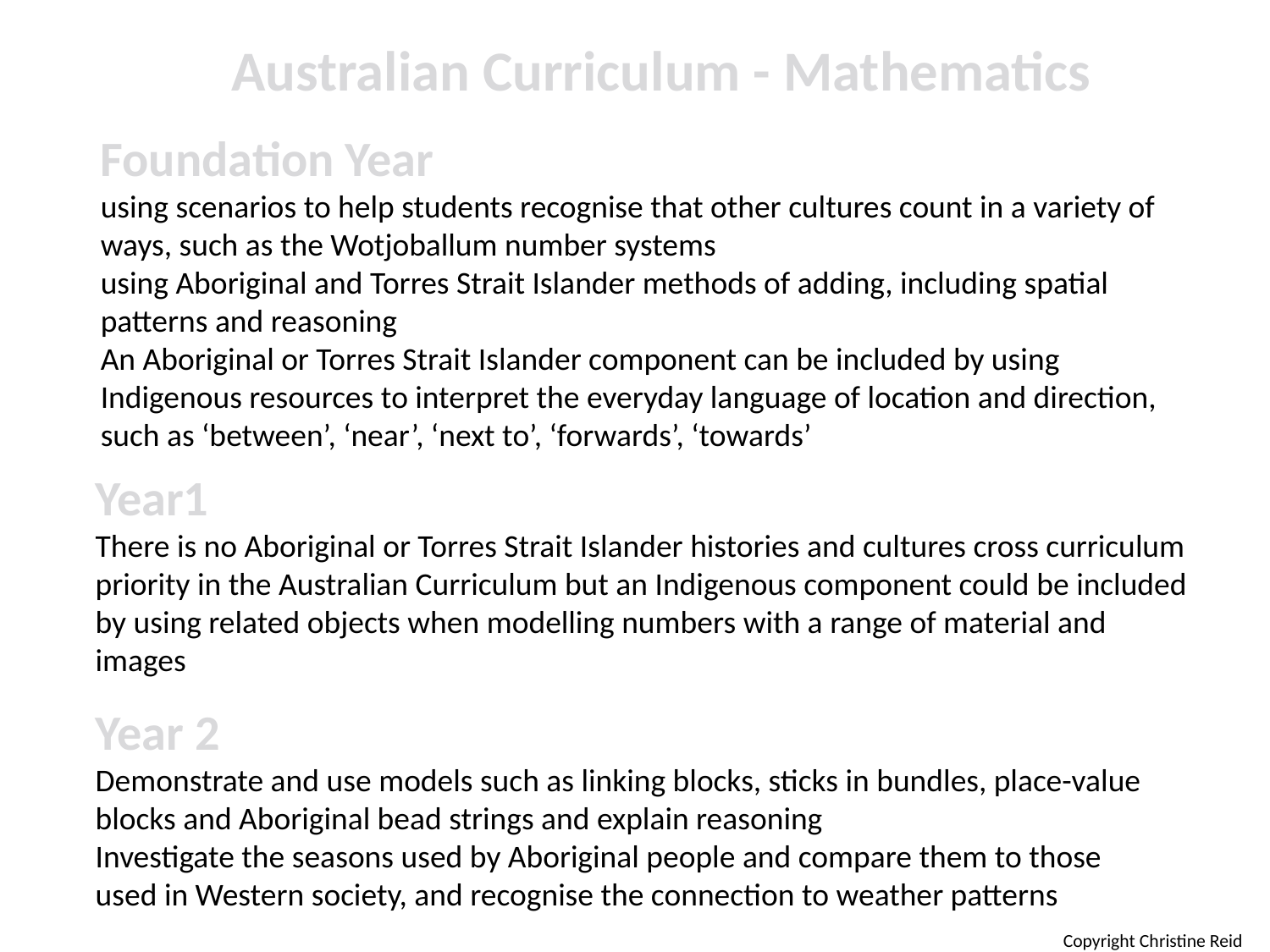

Australian Curriculum - Mathematics
Foundation Year
using scenarios to help students recognise that other cultures count in a variety of ways, such as the Wotjoballum number systems
using Aboriginal and Torres Strait Islander methods of adding, including spatial patterns and reasoning
An Aboriginal or Torres Strait Islander component can be included by using Indigenous resources to interpret the everyday language of location and direction, such as ‘between’, ‘near’, ‘next to’, ‘forwards’, ‘towards’
Year1
There is no Aboriginal or Torres Strait Islander histories and cultures cross curriculum priority in the Australian Curriculum but an Indigenous component could be included by using related objects when modelling numbers with a range of material and images

Year 2
Demonstrate and use models such as linking blocks, sticks in bundles, place-value blocks and Aboriginal bead strings and explain reasoning
Investigate the seasons used by Aboriginal people and compare them to those used in Western society, and recognise the connection to weather patterns
Copyright Christine Reid